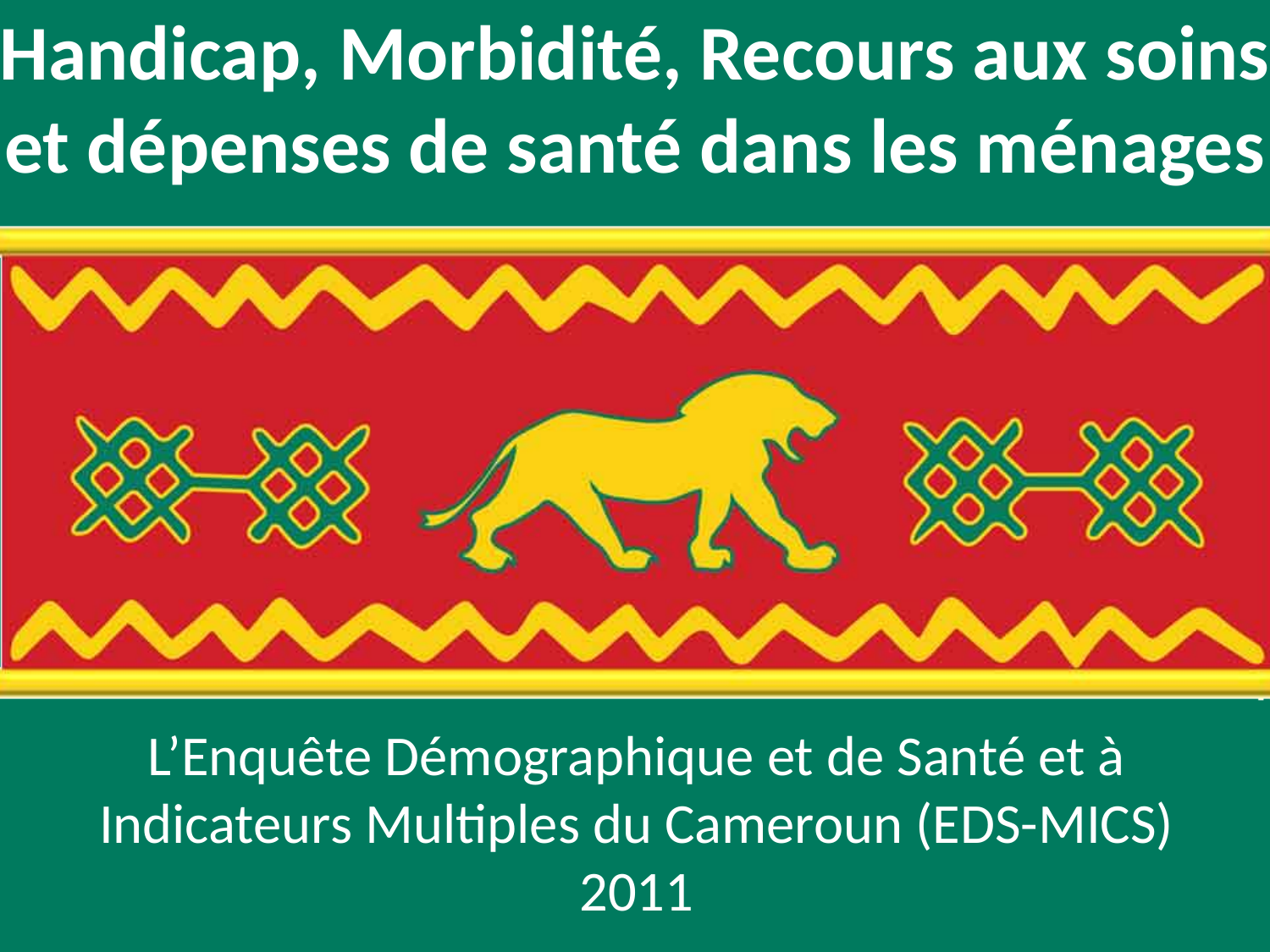

Handicap, Morbidité, Recours aux soins et dépenses de santé dans les ménages